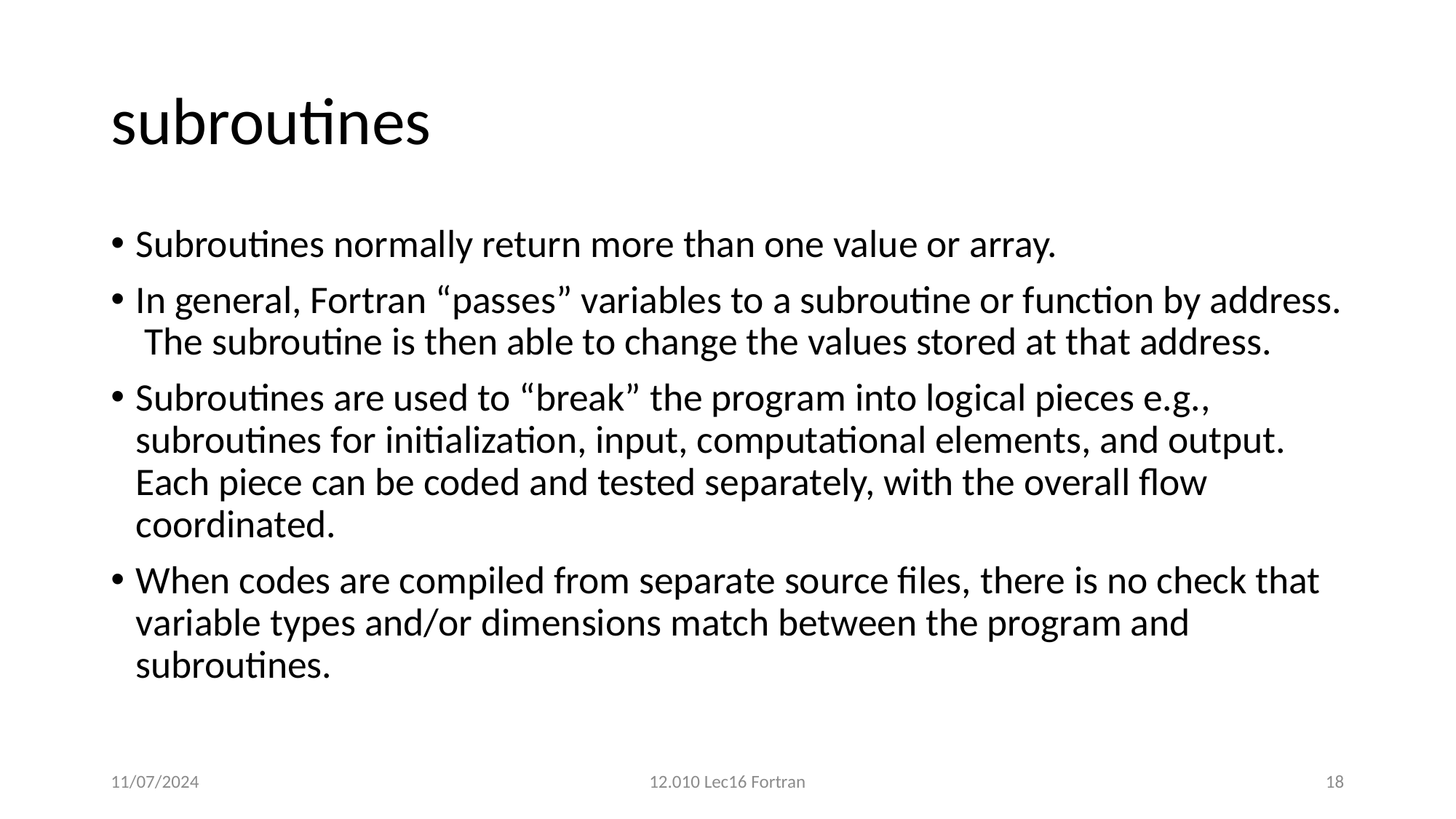

# subroutines
Subroutines normally return more than one value or array.
In general, Fortran “passes” variables to a subroutine or function by address.  The subroutine is then able to change the values stored at that address.
Subroutines are used to “break” the program into logical pieces e.g., subroutines for initialization, input, computational elements, and output.  Each piece can be coded and tested separately, with the overall flow coordinated.
When codes are compiled from separate source files, there is no check that variable types and/or dimensions match between the program and subroutines.
11/07/2024
12.010 Lec16 Fortran
18